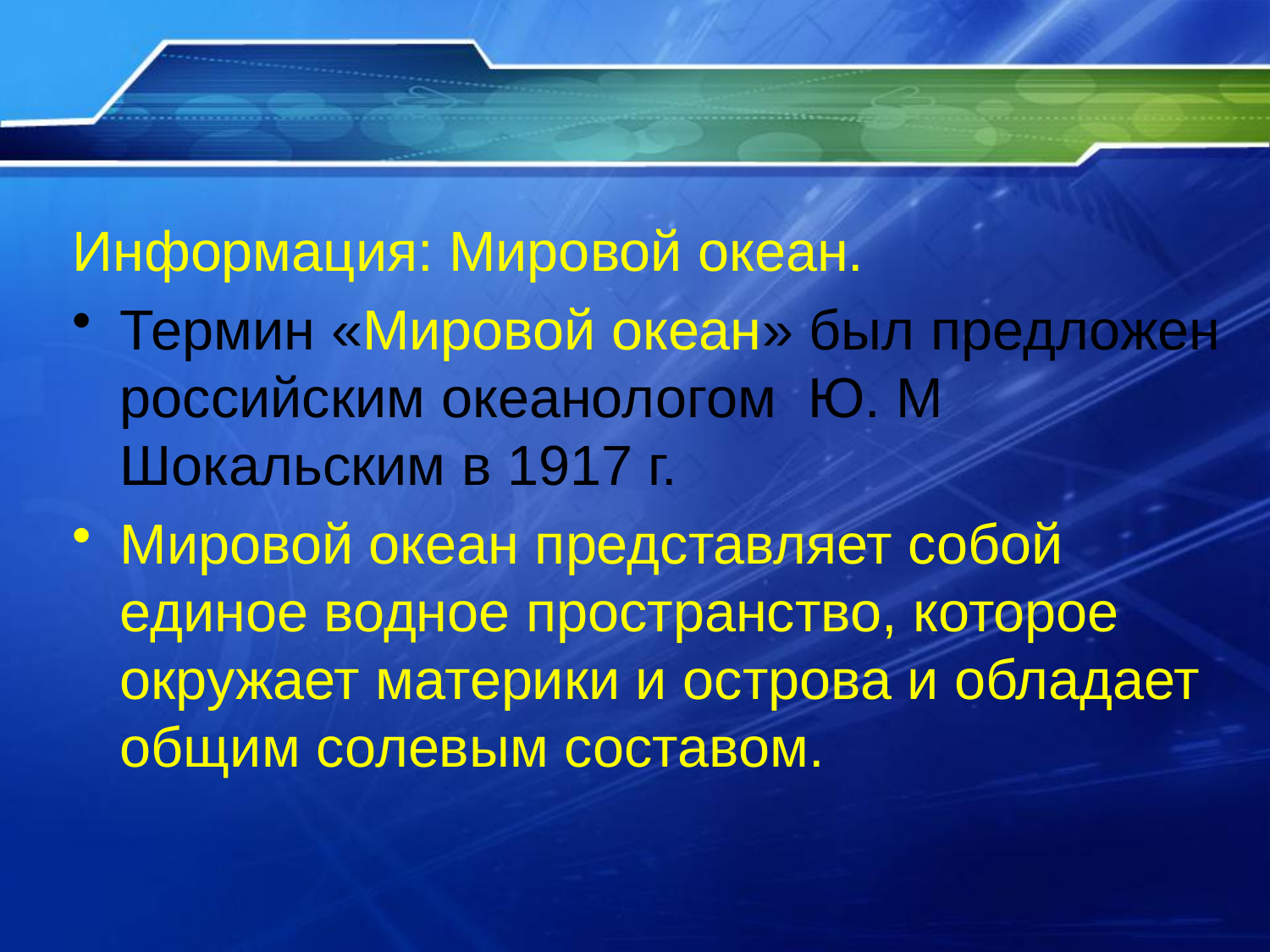

Информация: Мировой океан.
Термин «Мировой океан» был предложен российским океанологом  Ю. М Шокальским в 1917 г.
Мировой океан представляет собой единое водное пространство, которое окружает материки и острова и обладает общим солевым составом.